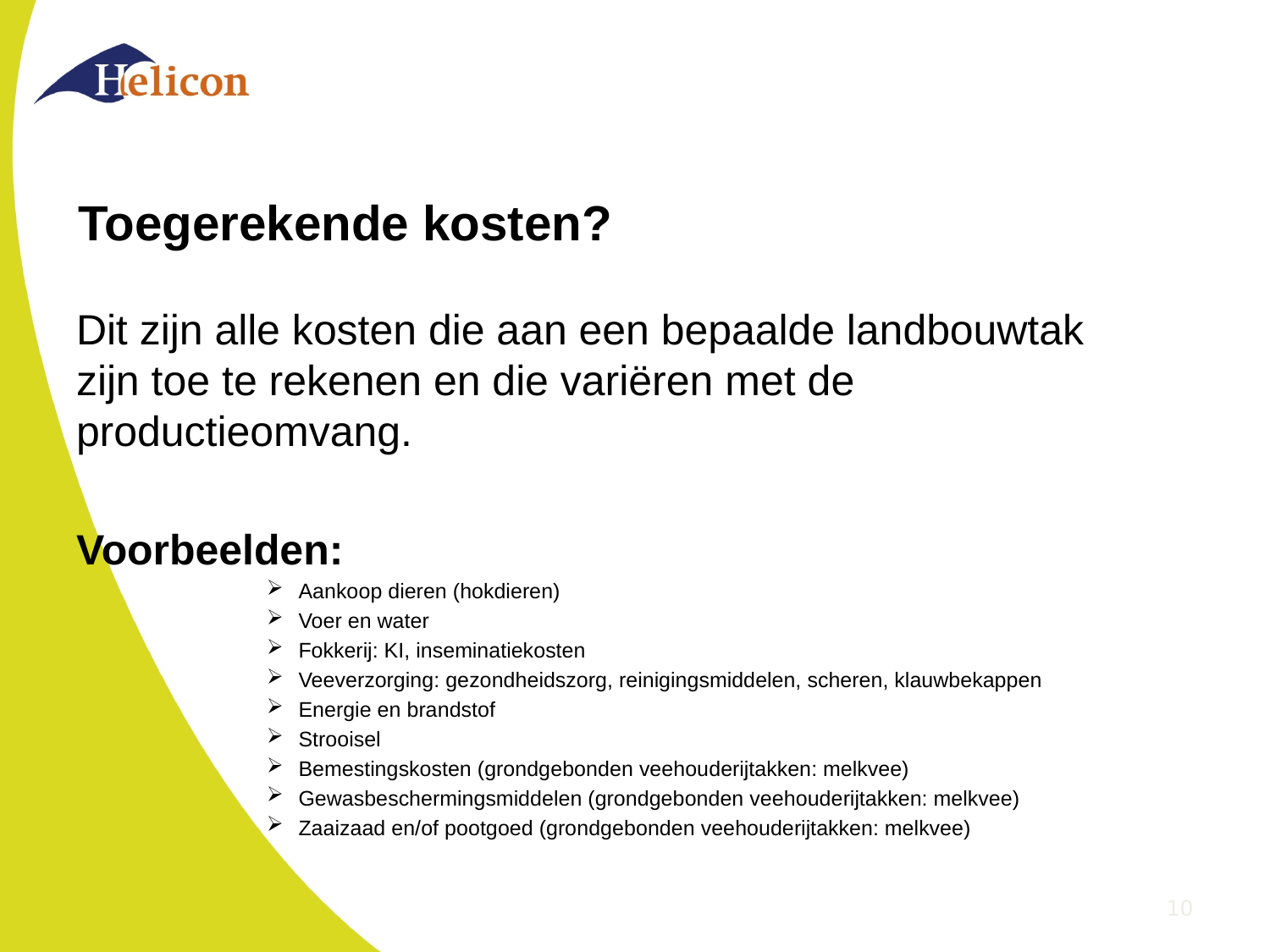

# Toegerekende kosten?
Dit zijn alle kosten die aan een bepaalde landbouwtak zijn toe te rekenen en die variëren met de productieomvang.

Voorbeelden:
Aankoop dieren (hokdieren)
Voer en water
Fokkerij: KI, inseminatiekosten
Veeverzorging: gezondheidszorg, reinigingsmiddelen, scheren, klauwbekappen
Energie en brandstof
Strooisel
Bemestingskosten (grondgebonden veehouderijtakken: melkvee)
Gewasbeschermingsmiddelen (grondgebonden veehouderijtakken: melkvee)
Zaaizaad en/of pootgoed (grondgebonden veehouderijtakken: melkvee)

10